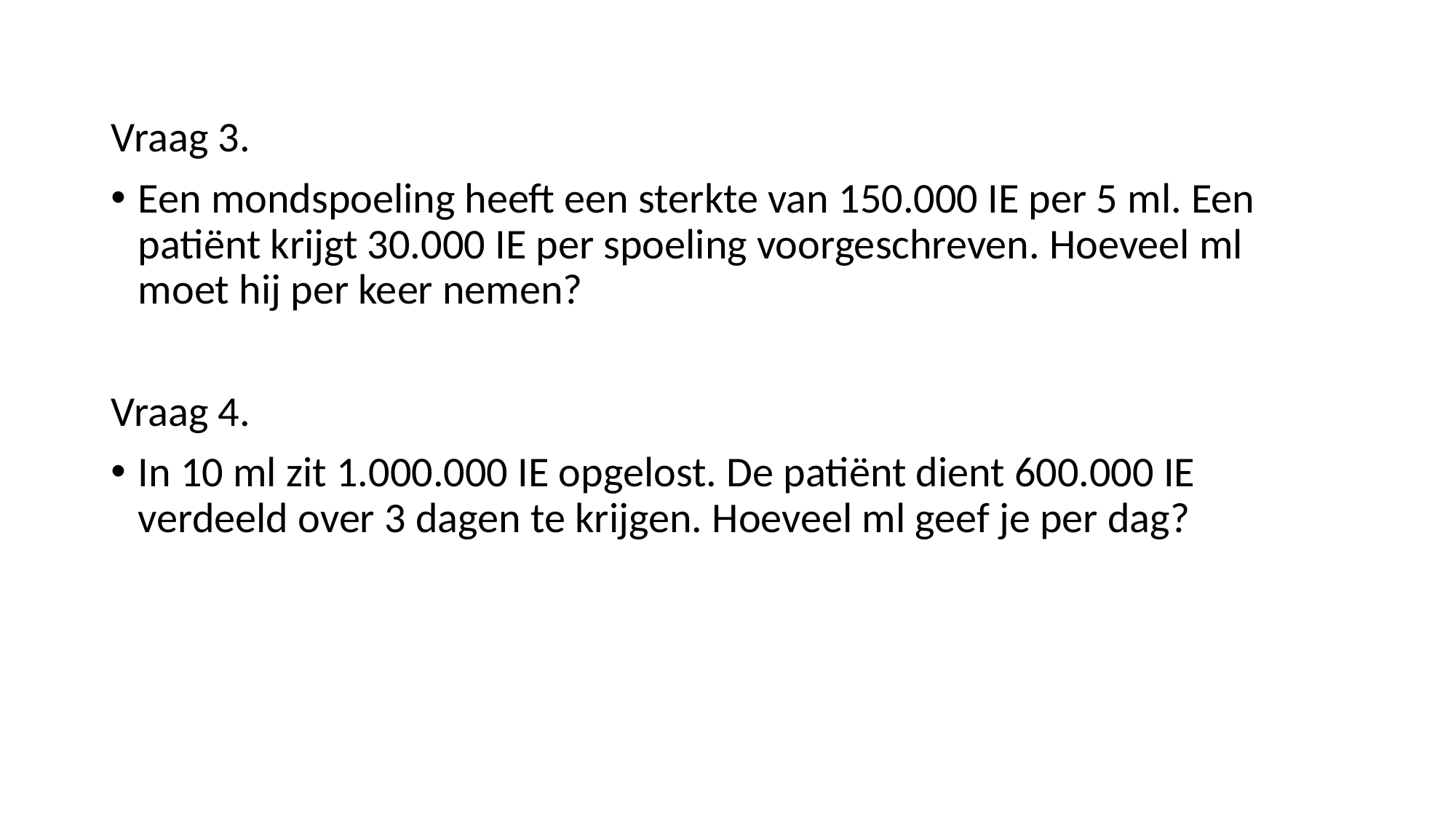

Vraag 3.
Een mondspoeling heeft een sterkte van 150.000 IE per 5 ml. Een patiënt krijgt 30.000 IE per spoeling voorgeschreven. Hoeveel ml moet hij per keer nemen?

Vraag 4.
In 10 ml zit 1.000.000 IE opgelost. De patiënt dient 600.000 IE verdeeld over 3 dagen te krijgen. Hoeveel ml geef je per dag?